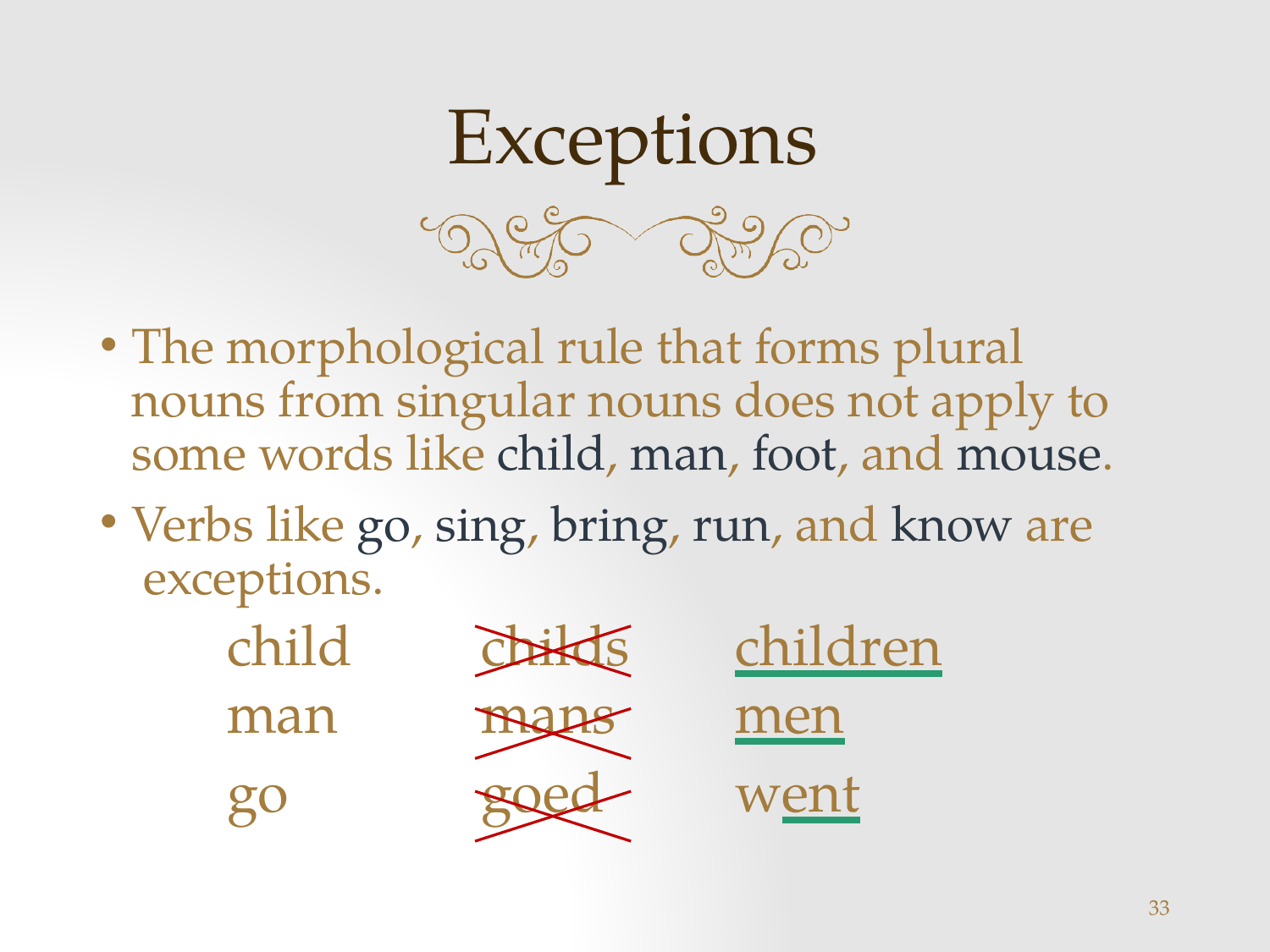

# Exceptions
The morphological rule that forms plural  nouns from singular nouns does not apply to  some words like child, man, foot, and mouse.
Verbs like go, sing, bring, run, and know are  exceptions.
| child | childs | children |
| --- | --- | --- |
| man | mans | men |
| go | goed | went |

33